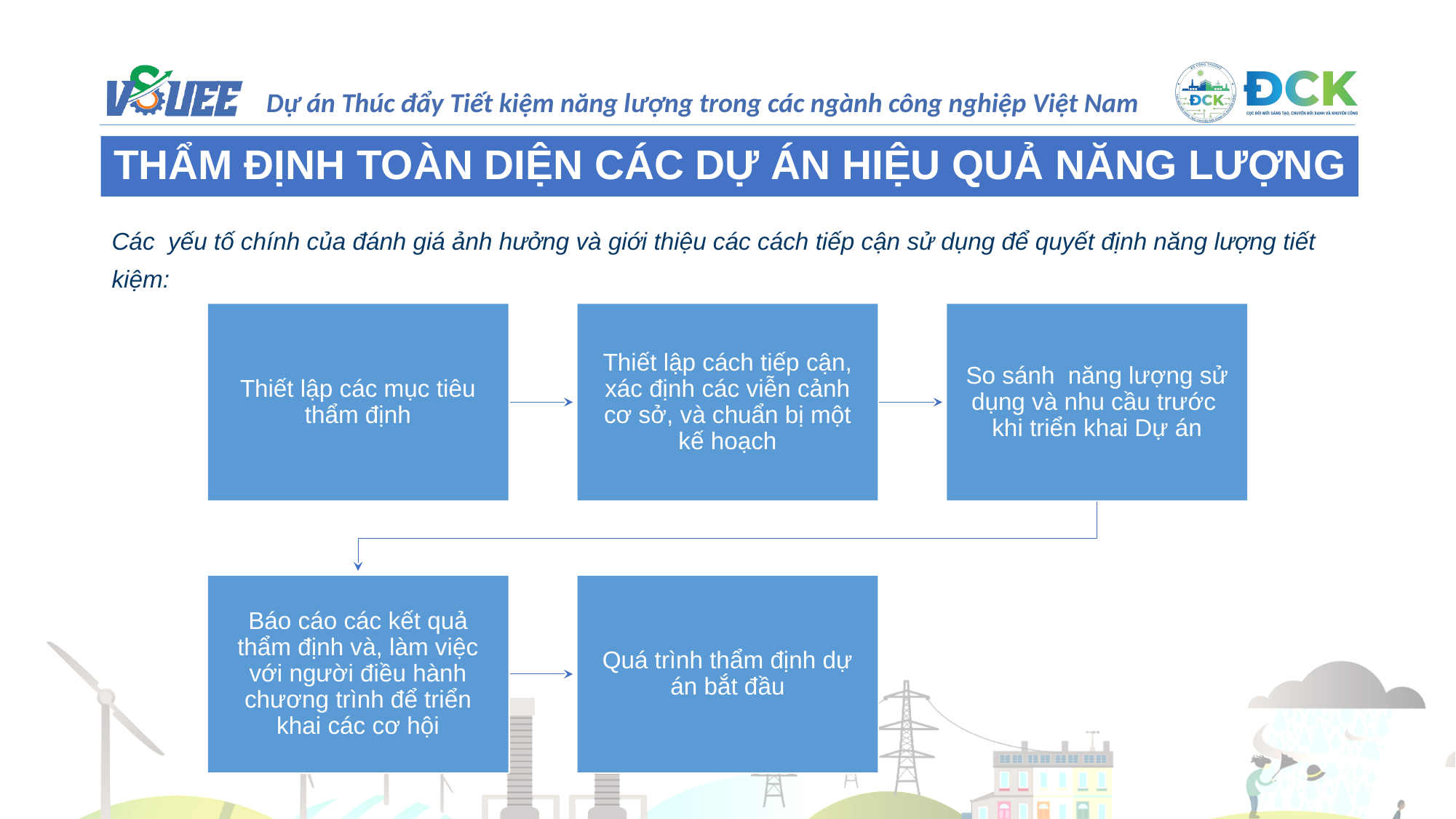

THẨM ĐỊNH TOÀN DIỆN CÁC DỰ ÁN HIỆU QUẢ NĂNG LƯỢNG
Các  yếu tố chính của đánh giá ảnh hưởng và giới thiệu các cách tiếp cận sử dụng để quyết định năng lượng tiết kiệm:

Thiết lập các mục tiêu thẩm định

Thiết lập cách tiếp cận, xác định các viễn cảnh cơ sở, và chuẩn bị một kế hoạch

So sánh  năng lượng sử dụng và nhu cầu trước  khi triển khai Dự án

Báo cáo các kết quả thẩm định và, làm việc với người điều hành chương trình để triển khai các cơ hội

Quá trình thẩm định dự án bắt đầu